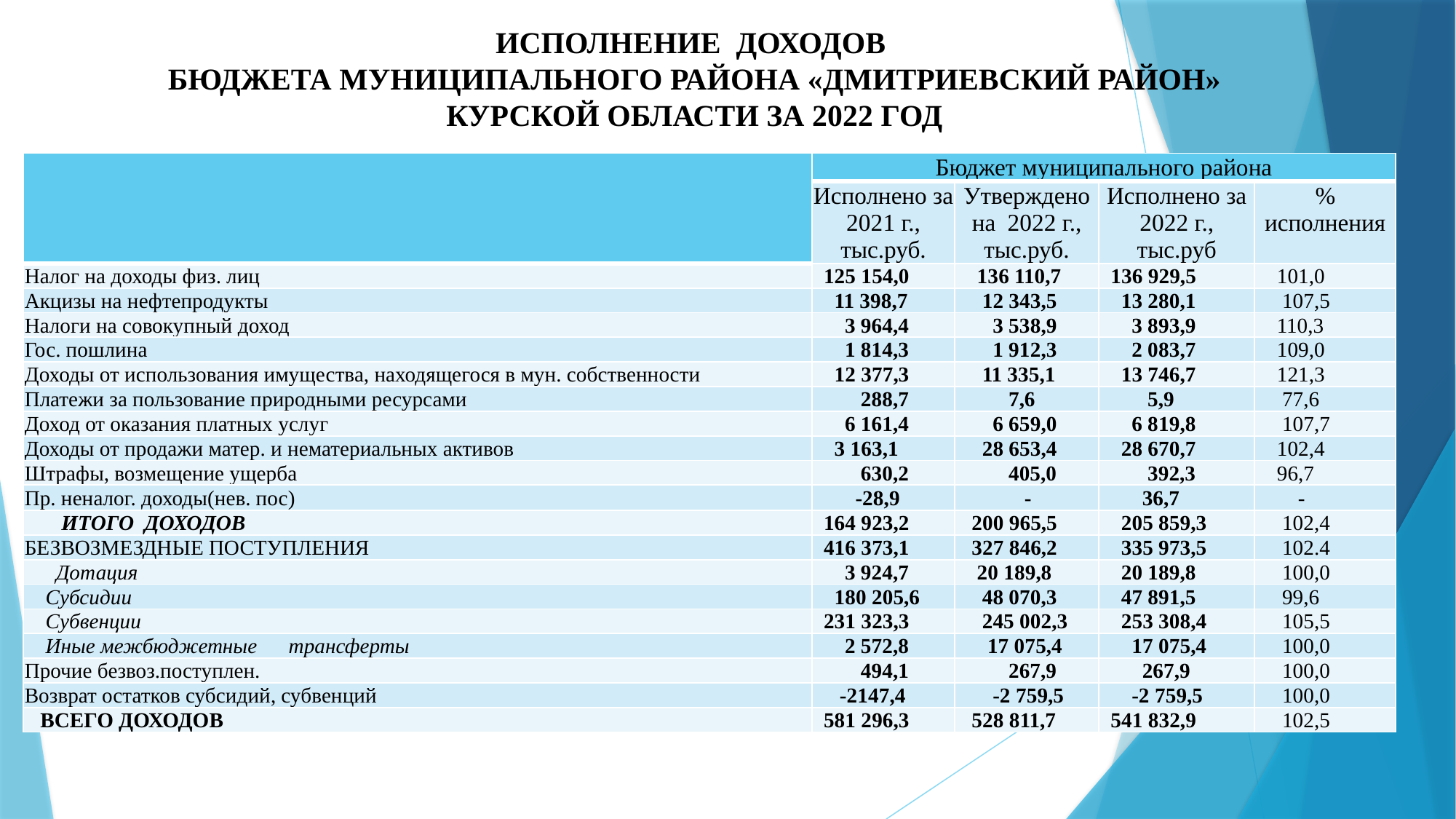

# ИСПОЛНЕНИЕ  ДОХОДОВ БЮДЖЕТА МУНИЦИПАЛЬНОГО РАЙОНА «ДМИТРИЕВСКИЙ РАЙОН» КУРСКОЙ ОБЛАСТИ ЗА 2022 ГОД
|  | Бюджет муниципального района |  |  |  |
| --- | --- | --- | --- | --- |
|  | Исполнено за 2021 г., тыс.руб. | Утверждено на 2022 г., тыс.руб. | Исполнено за 2022 г., тыс.руб | % исполнения |
| Налог на доходы физ. лиц | 125 154,0 | 136 110,7 | 136 929,5 | 101,0 |
| Акцизы на нефтепродукты | 11 398,7 | 12 343,5 | 13 280,1 | 107,5 |
| Налоги на совокупный доход | 3 964,4 | 3 538,9 | 3 893,9 | 110,3 |
| Гос. пошлина | 1 814,3 | 1 912,3 | 2 083,7 | 109,0 |
| Доходы от использования имущества, находящегося в мун. собственности | 12 377,3 | 11 335,1 | 13 746,7 | 121,3 |
| Платежи за пользование природными ресурсами | 288,7 | 7,6 | 5,9 | 77,6 |
| Доход от оказания платных услуг | 6 161,4 | 6 659,0 | 6 819,8 | 107,7 |
| Доходы от продажи матер. и нематериальных активов | 3 163,1 | 28 653,4 | 28 670,7 | 102,4 |
| Штрафы, возмещение ущерба | 630,2 | 405,0 | 392,3 | 96,7 |
| Пр. неналог. доходы(нев. пос) | -28,9 | - | 36,7 | - |
| ИТОГО ДОХОДОВ | 164 923,2 | 200 965,5 | 205 859,3 | 102,4 |
| БЕЗВОЗМЕЗДНЫЕ ПОСТУПЛЕНИЯ | 416 373,1 | 327 846,2 | 335 973,5 | 102.4 |
| Дотация | 3 924,7 | 20 189,8 | 20 189,8 | 100,0 |
| Субсидии | 180 205,6 | 48 070,3 | 47 891,5 | 99,6 |
| Субвенции | 231 323,3 | 245 002,3 | 253 308,4 | 105,5 |
| Иные межбюджетные трансферты | 2 572,8 | 17 075,4 | 17 075,4 | 100,0 |
| Прочие безвоз.поступлен. | 494,1 | 267,9 | 267,9 | 100,0 |
| Возврат остатков субсидий, субвенций | -2147,4 | -2 759,5 | -2 759,5 | 100,0 |
| ВСЕГО ДОХОДОВ | 581 296,3 | 528 811,7 | 541 832,9 | 102,5 |